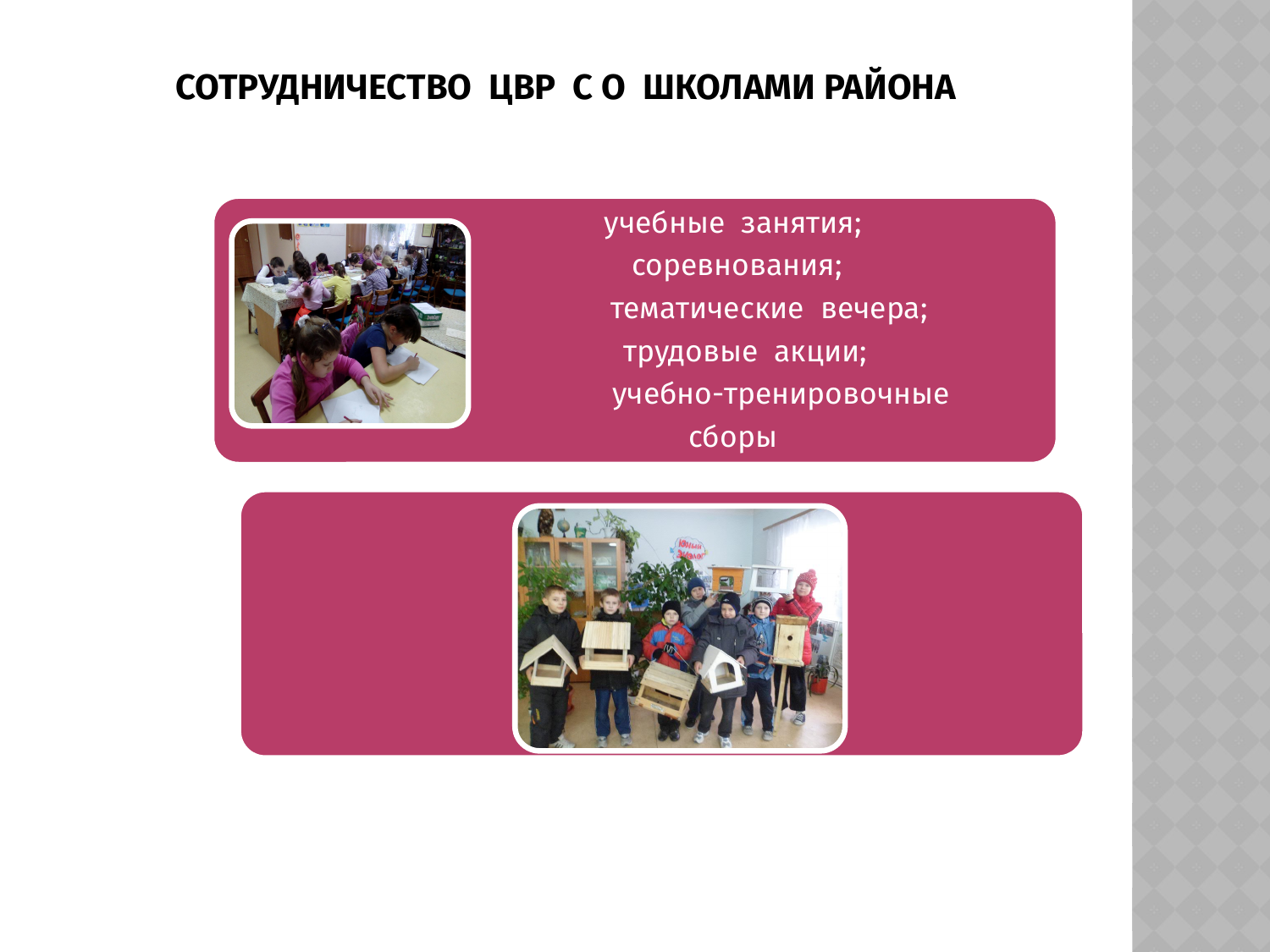

# Сотрудничество  ЦВР  с о  школами района
 учебные  занятия;
 соревнования;
         тематические  вечера;
   трудовые  акции;
              учебно-тренировочные
сборы